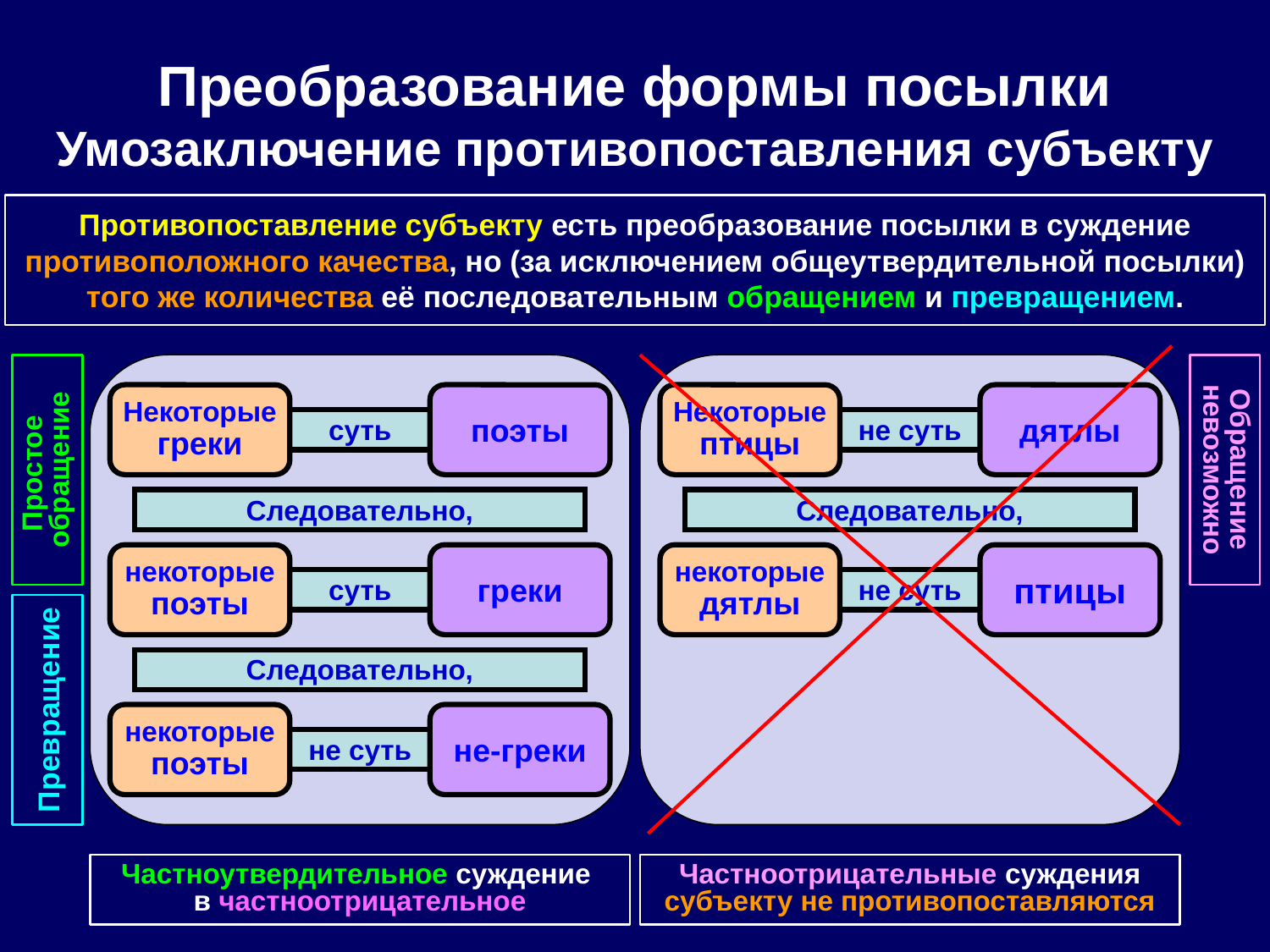

Преобразование формы посылки
Умозаключение противопоставления субъекту
Противопоставление субъекту есть преобразование посылки в суждение противоположного качества, но (за исключением общеутвердительной посылки) того же количества её последовательным обращением и превращением.

Некоторые
греки
поэты
Некоторые
птицы
дятлы
суть
не суть
Простое
обращение
Обращение невозможно
Следовательно,
Следовательно,
некоторые
поэты
греки
некоторые
дятлы
птицы
суть
не суть
Следовательно,
Превращение
некоторые
поэты
не-греки
не суть
Частноутвердительное суждение
в частноотрицательное
Частноотрицательные суждения субъекту не противопоставляются